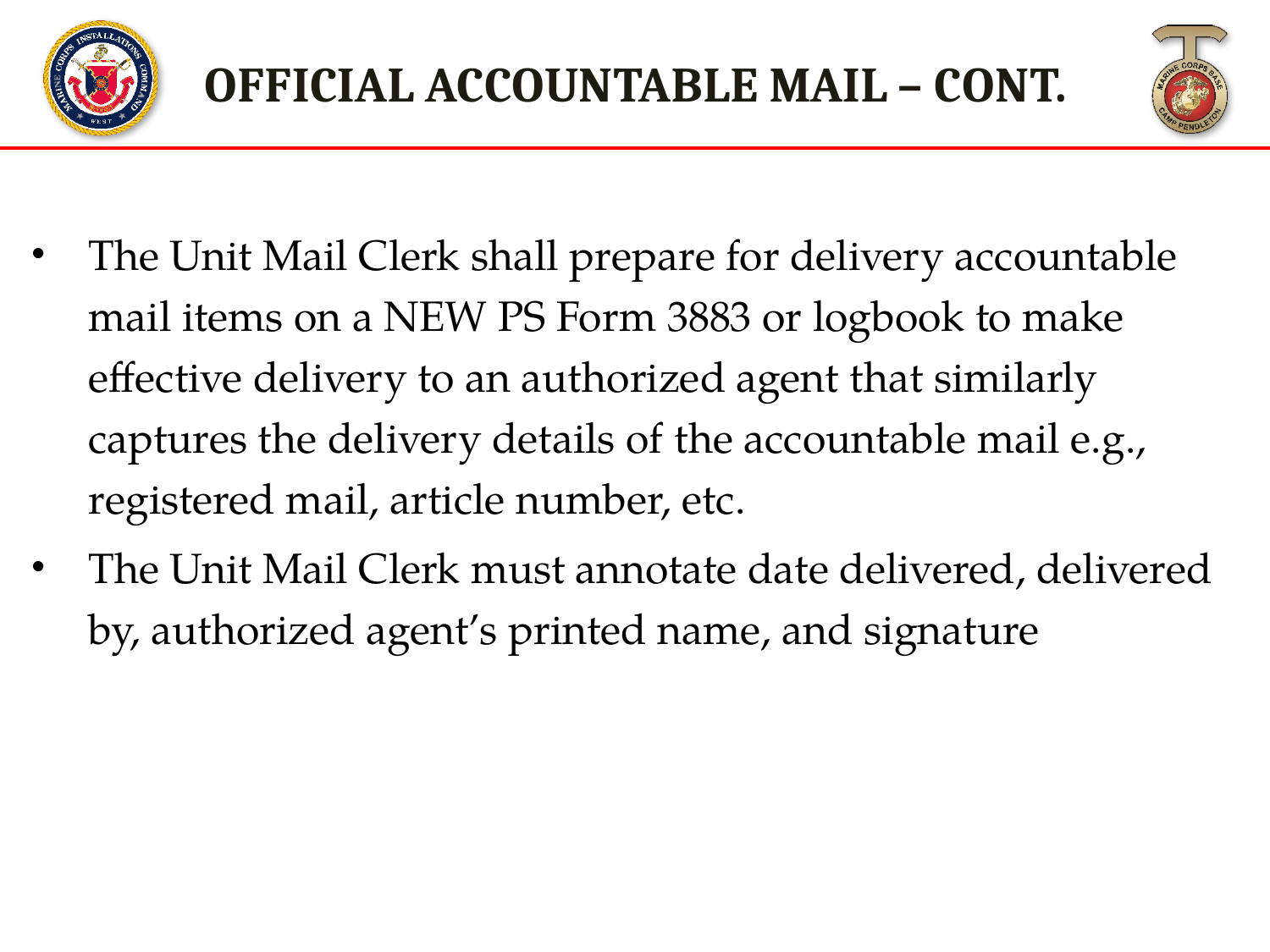

OFFICIAL ACCOUNTABLE MAIL – CONT.
The Unit Mail Clerk shall prepare for delivery accountable mail items on a NEW PS Form 3883 or logbook to make effective delivery to an authorized agent that similarly captures the delivery details of the accountable mail e.g., registered mail, article number, etc.
The Unit Mail Clerk must annotate date delivered, delivered by, authorized agent’s printed name, and signature